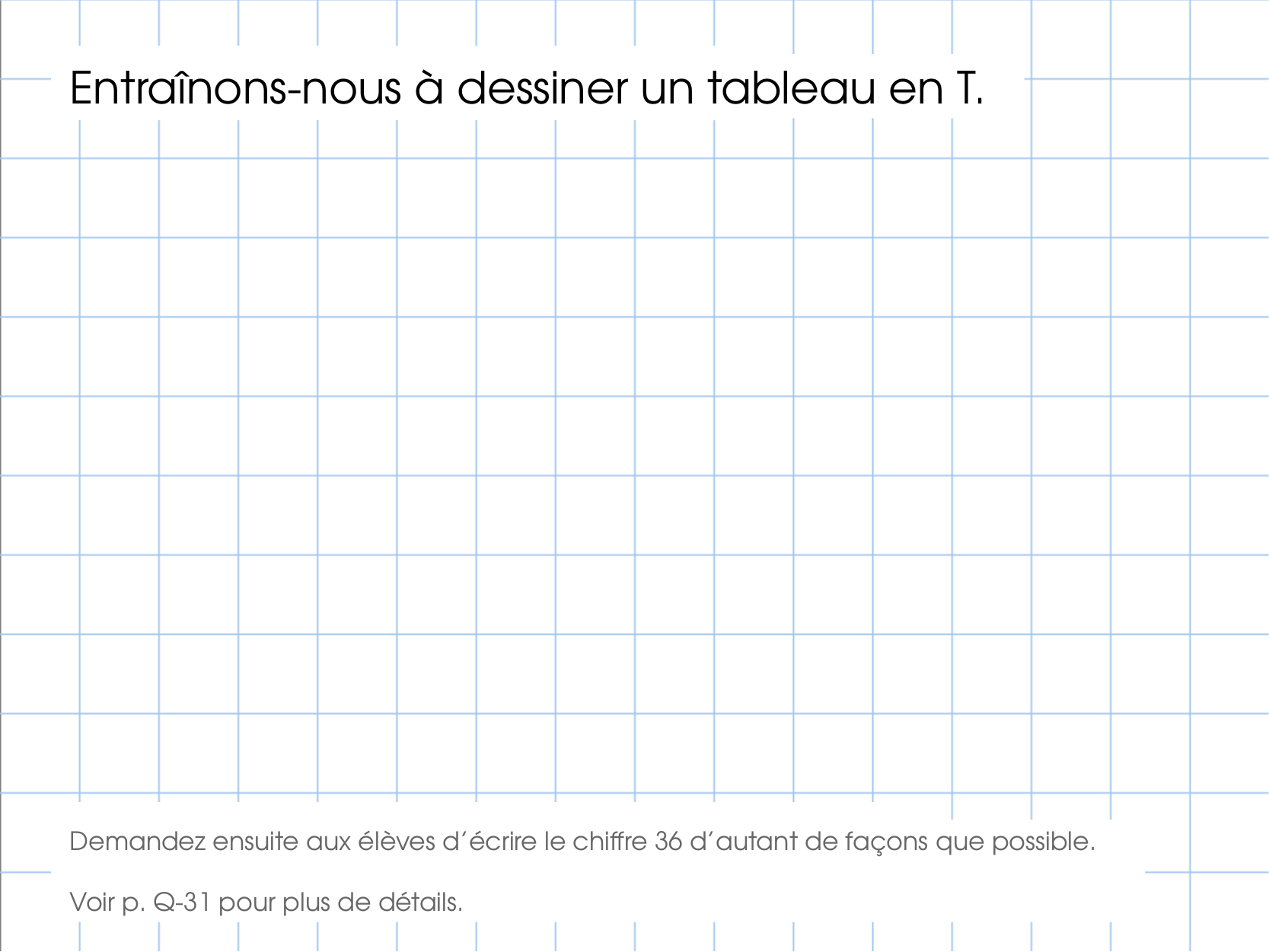

Entraînons-nous à dessiner un tableau en T.

Demandez ensuite aux élèves d’écrire le chiffre 36 d’autant de façons que possible.
Voir p. Q-31 pour plus de détails.